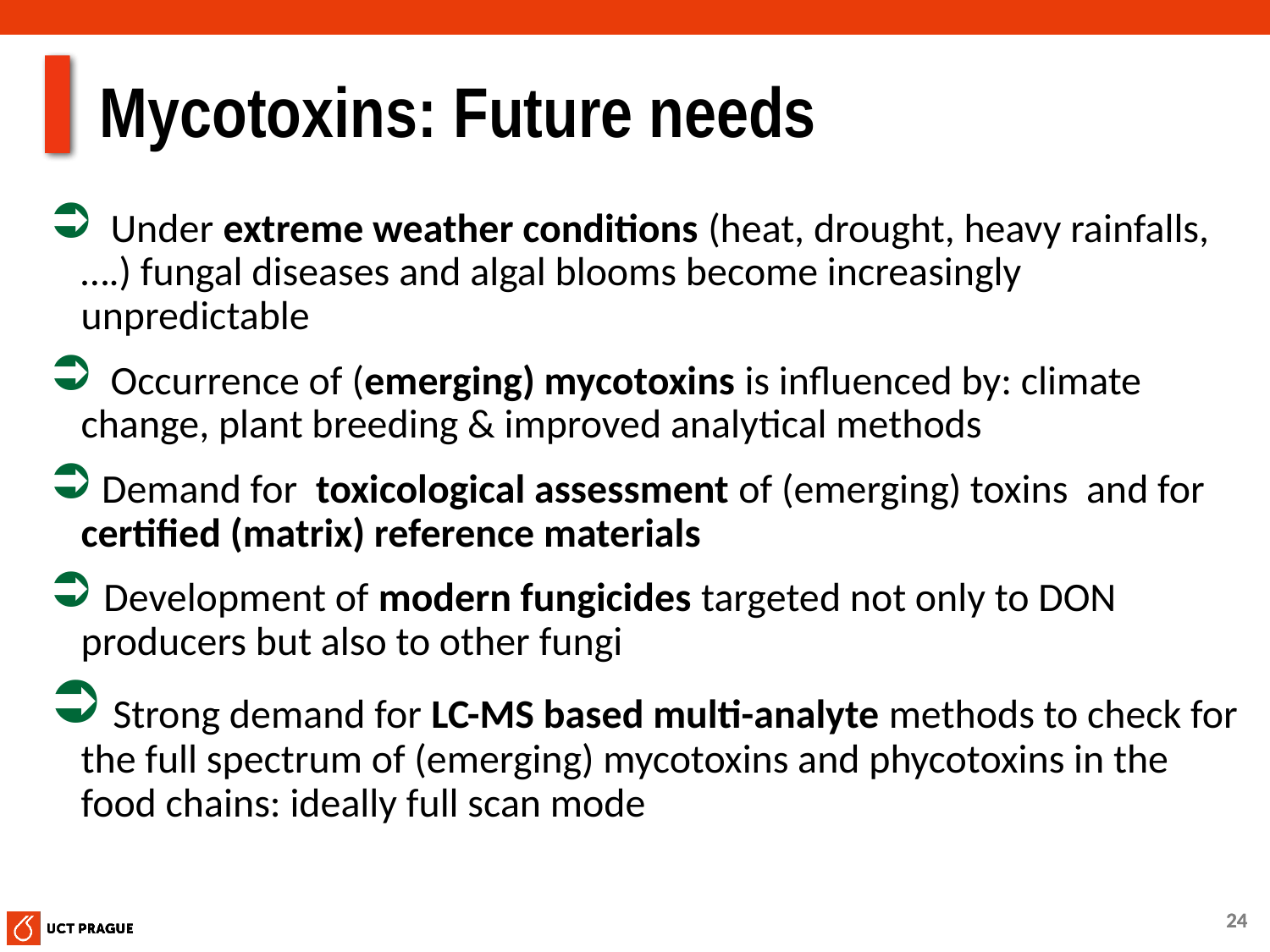

Mycotoxins: Future needs
  Under extreme weather conditions (heat, drought, heavy rainfalls, ….) fungal diseases and algal blooms become increasingly unpredictable
  Occurrence of (emerging) mycotoxins is influenced by: climate change, plant breeding & improved analytical methods
 Demand for  toxicological assessment of (emerging) toxins  and for certified (matrix) reference materials
 Development of modern fungicides targeted not only to DON producers but also to other fungi
 Strong demand for LC-MS based multi-analyte methods to check for the full spectrum of (emerging) mycotoxins and phycotoxins in the food chains: ideally full scan mode